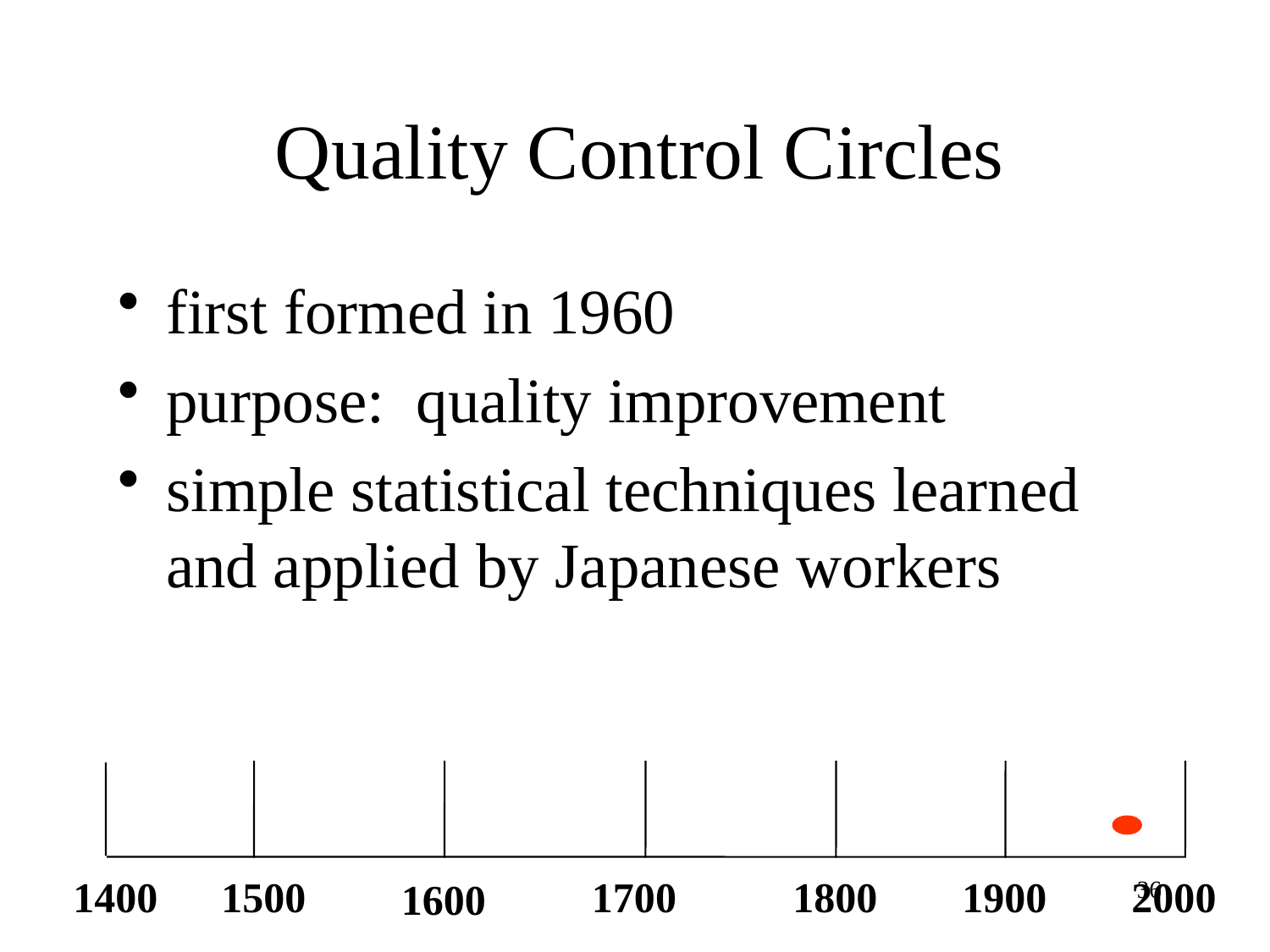

# Quality Control Circles
first formed in 1960
purpose:  quality improvement
simple statistical techniques learned and applied by Japanese workers

1400
1500
1700
1800
1900
2000
1600
36